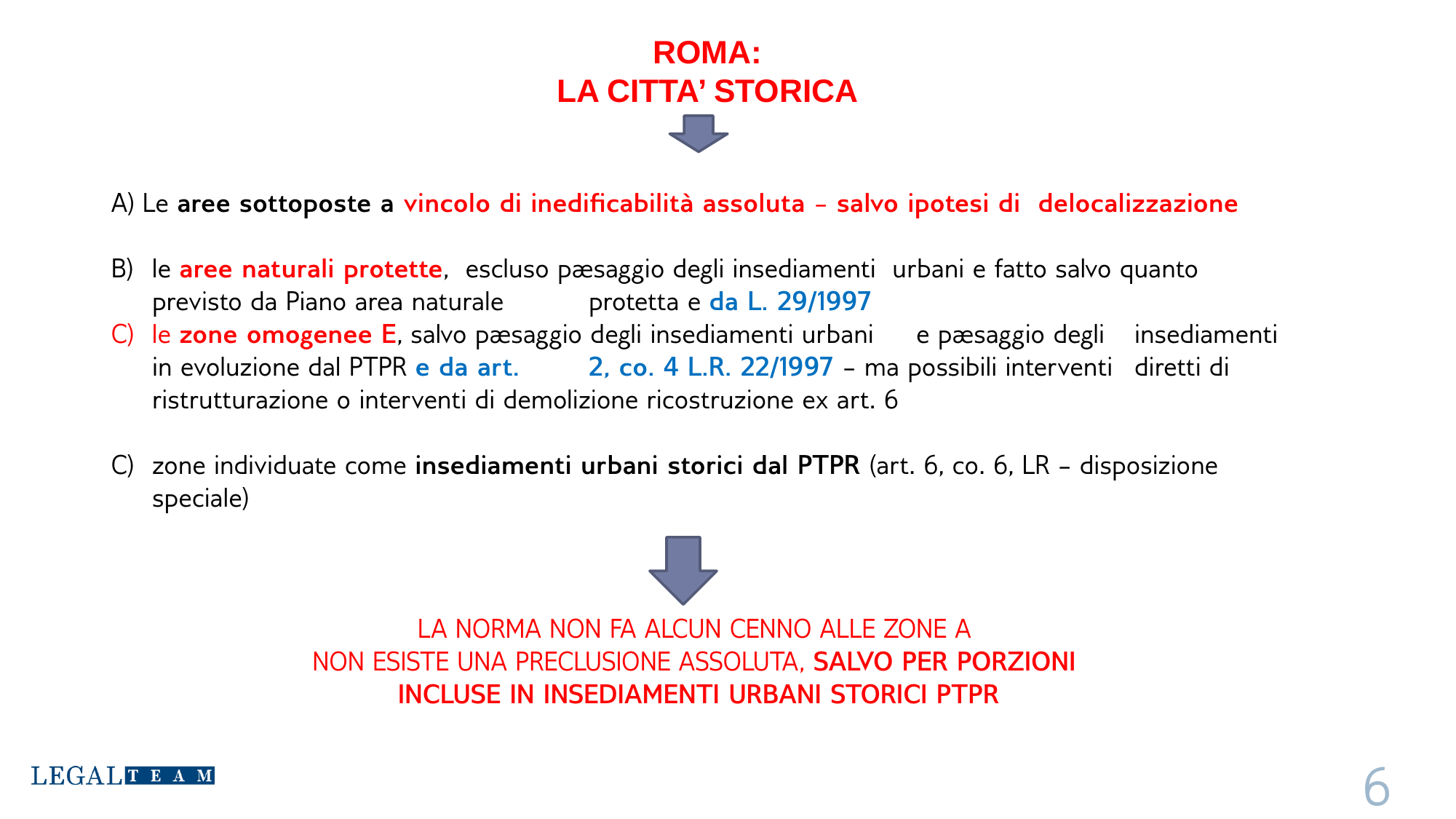

# Roma: la citta’ storica

A) Le aree sottoposte a vincolo di inedificabilità assoluta – salvo ipotesi di  delocalizzazione

le aree naturali protette,  escluso paesaggio degli insediamenti  urbani e fatto salvo quanto 	previsto da Piano area naturale 	protetta e da L. 29/1997
le zone omogenee E, salvo paesaggio degli insediamenti urbani 	e paesaggio degli 	insediamenti in evoluzione dal PTPR e da art. 	2, co. 4 L.R. 22/1997 – ma possibili interventi 	diretti di 	ristrutturazione o interventi di demolizione ricostruzione ex art. 6

zone individuate come insediamenti urbani storici dal PTPR (art. 6, co. 6, LR – disposizione speciale)

LA NORMA NON FA ALCUN CENNO ALLE ZONE A
NON ESISTE UNA PRECLUSIONE ASSOLUTA, SALVO PER PORZIONI
INCLUSE IN INSEDIAMENTI URBANI STORICI PTPR

6